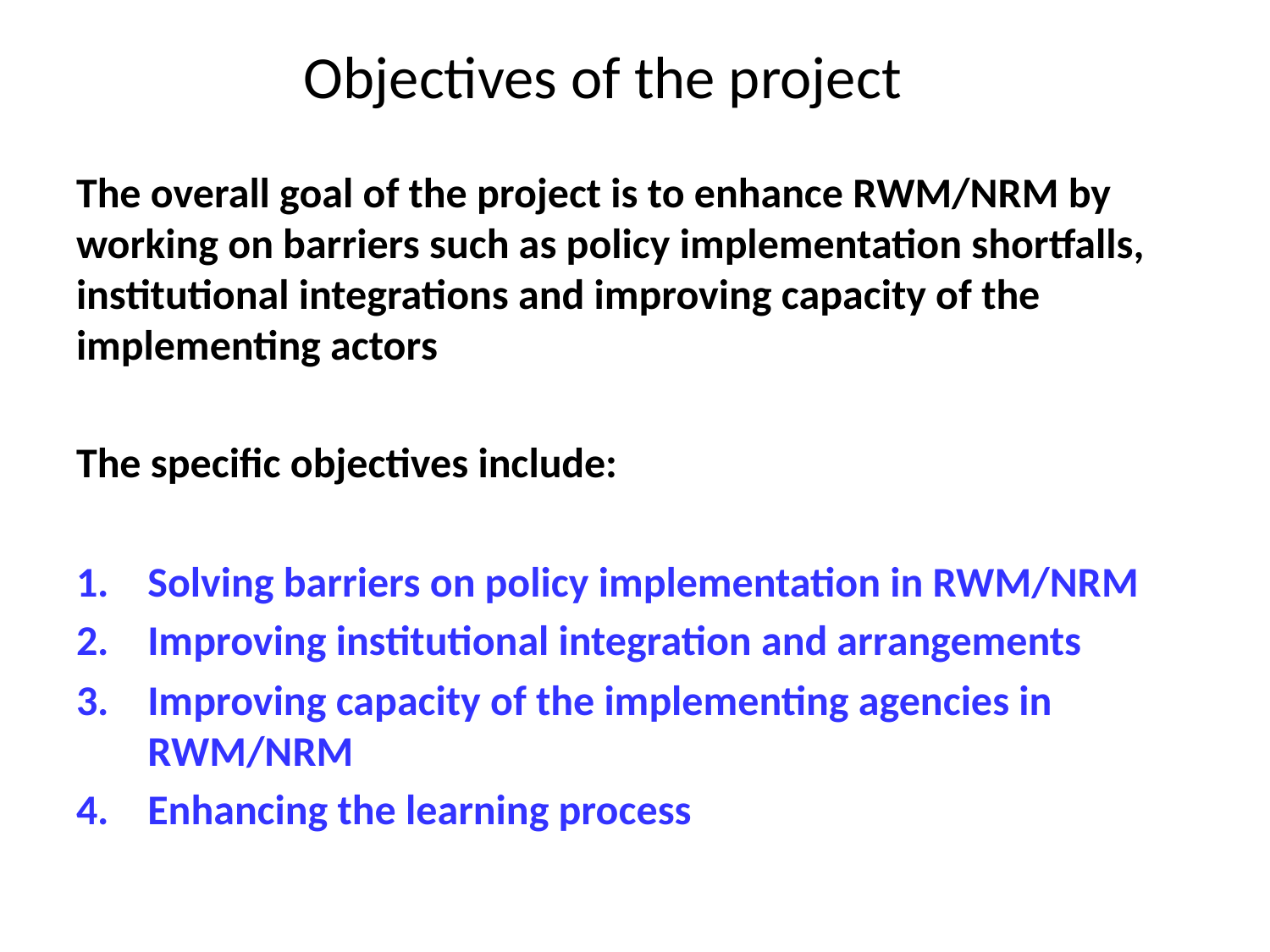

# Objectives of the project
The overall goal of the project is to enhance RWM/NRM by working on barriers such as policy implementation shortfalls, institutional integrations and improving capacity of the implementing actors

The specific objectives include:

Solving barriers on policy implementation in RWM/NRM
Improving institutional integration and arrangements
Improving capacity of the implementing agencies in RWM/NRM
Enhancing the learning process